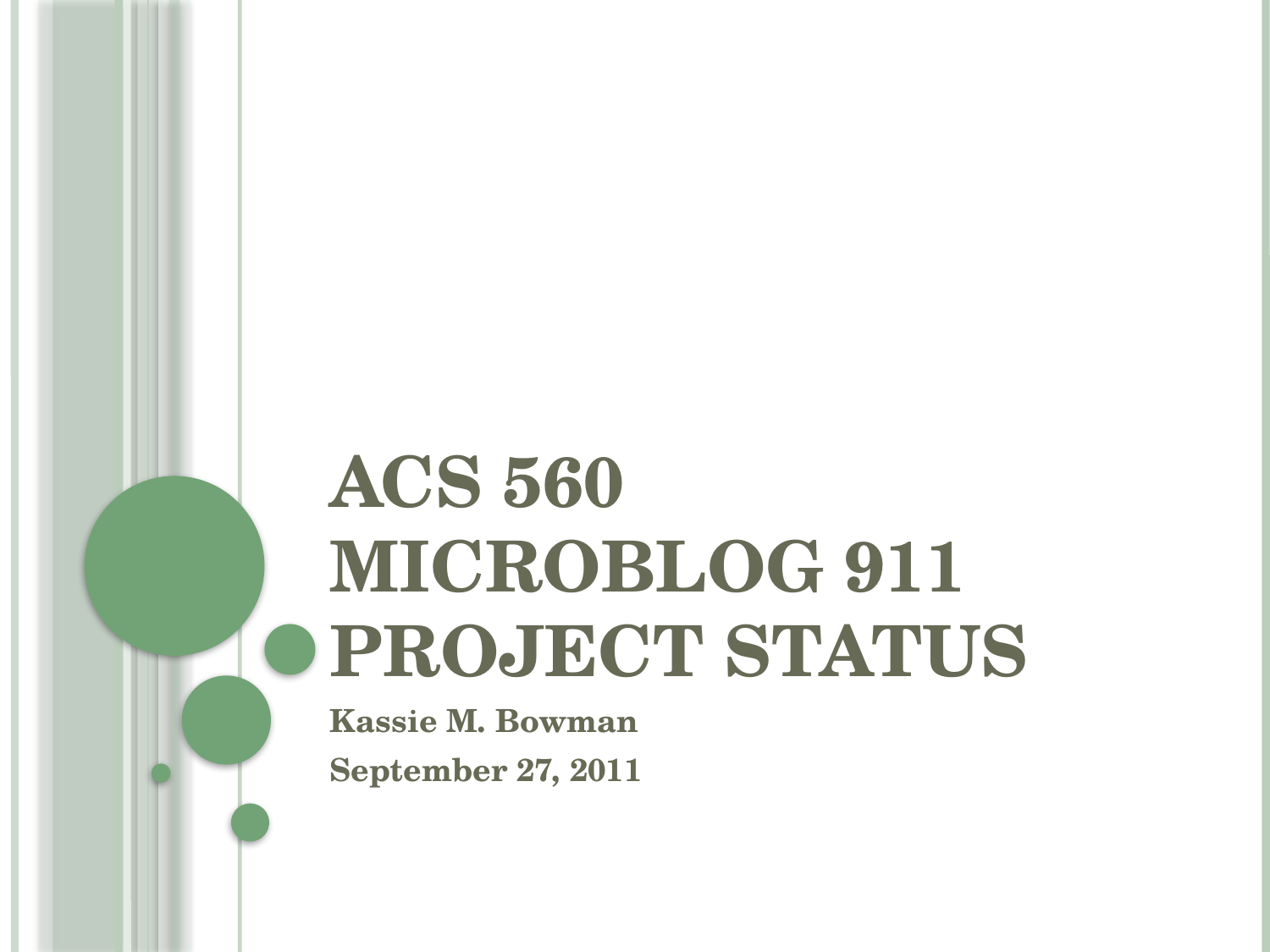

# ACS 560 Microblog 911 Project Status
Kassie M. Bowman
September 27, 2011